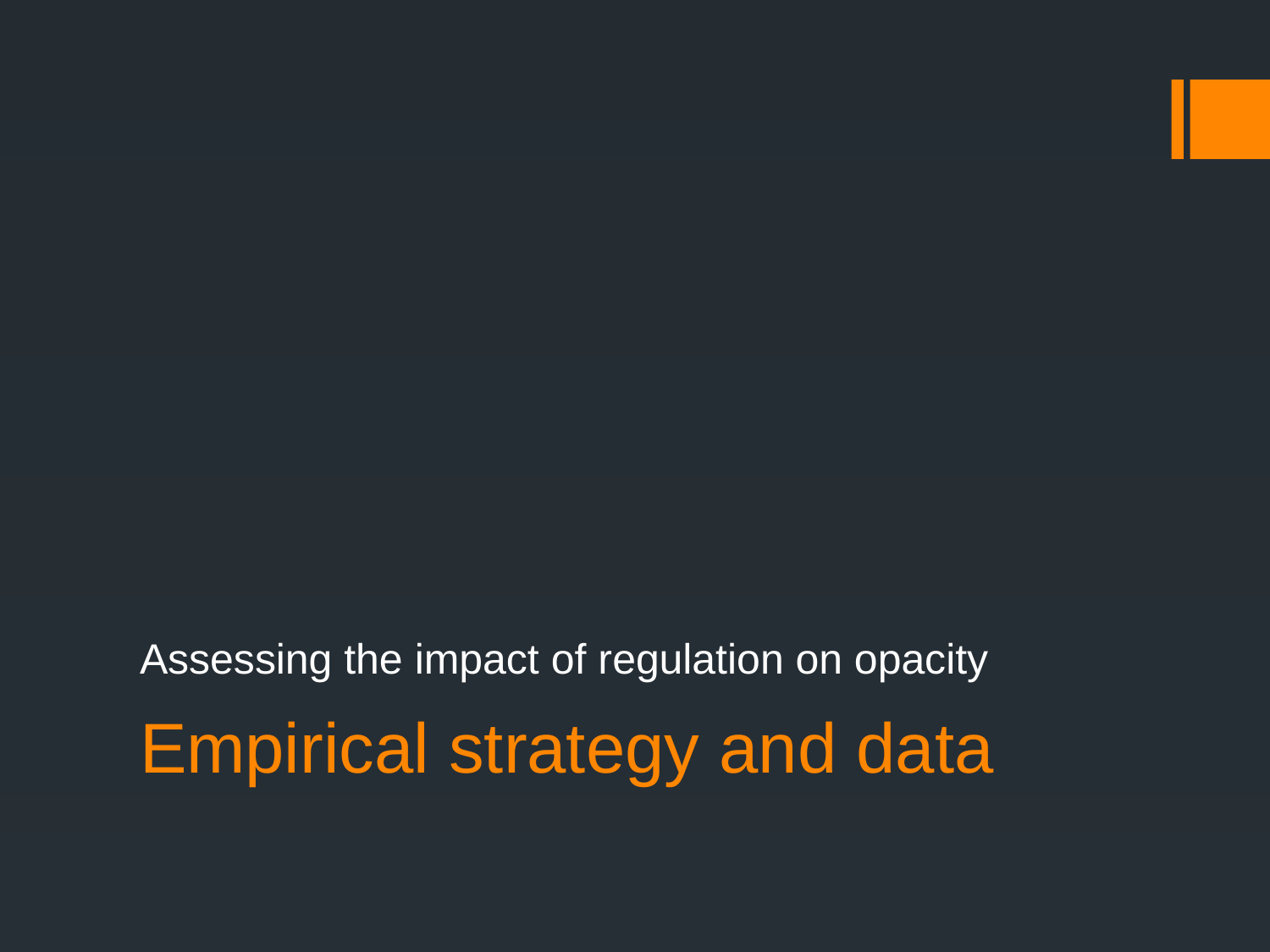

Assessing the impact of regulation on opacity
# Empirical strategy and data